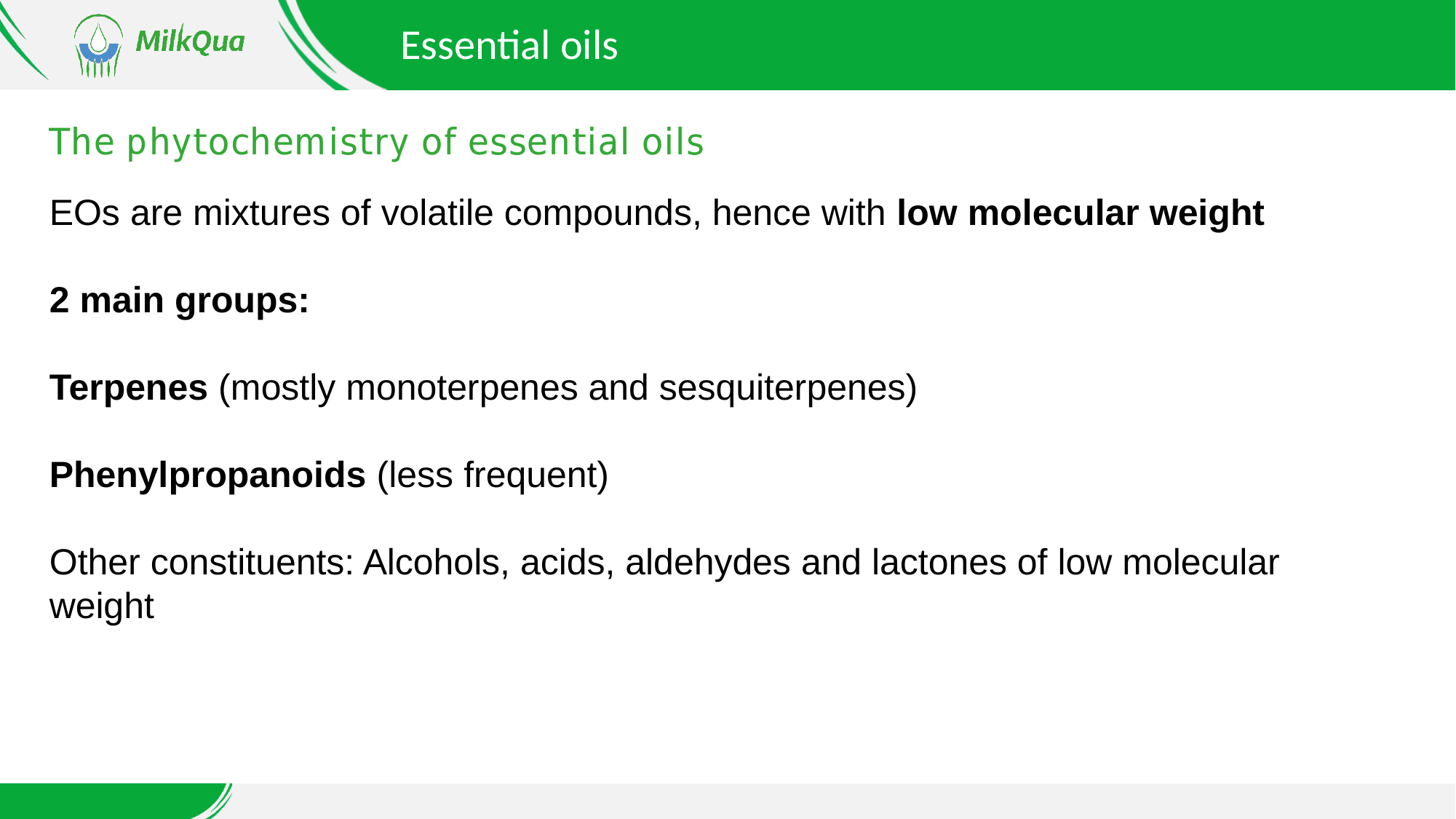

Essential oils
# The phytochemistry of essential oils
EOs are mixtures of volatile compounds, hence with low molecular weight

2 main groups:

Terpenes (mostly monoterpenes and sesquiterpenes)

Phenylpropanoids (less frequent)

Other constituents: Alcohols, acids, aldehydes and lactones of low molecular weight